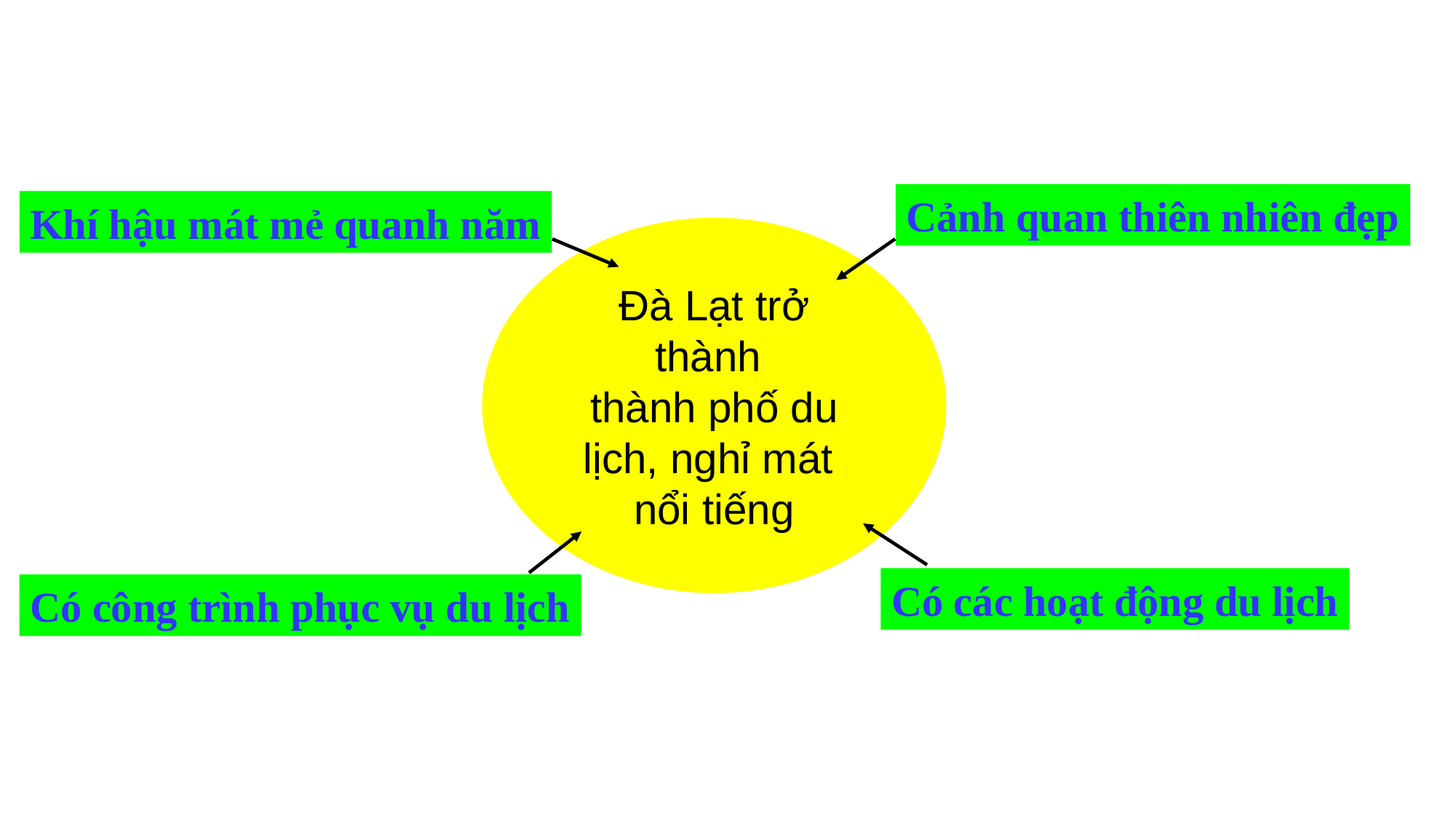

Cảnh quan thiên nhiên đẹp
Khí hậu mát mẻ quanh năm
Đà Lạt trở thành
thành phố du lịch, nghỉ mát
nổi tiếng
Có các hoạt động du lịch
Có công trình phục vụ du lịch